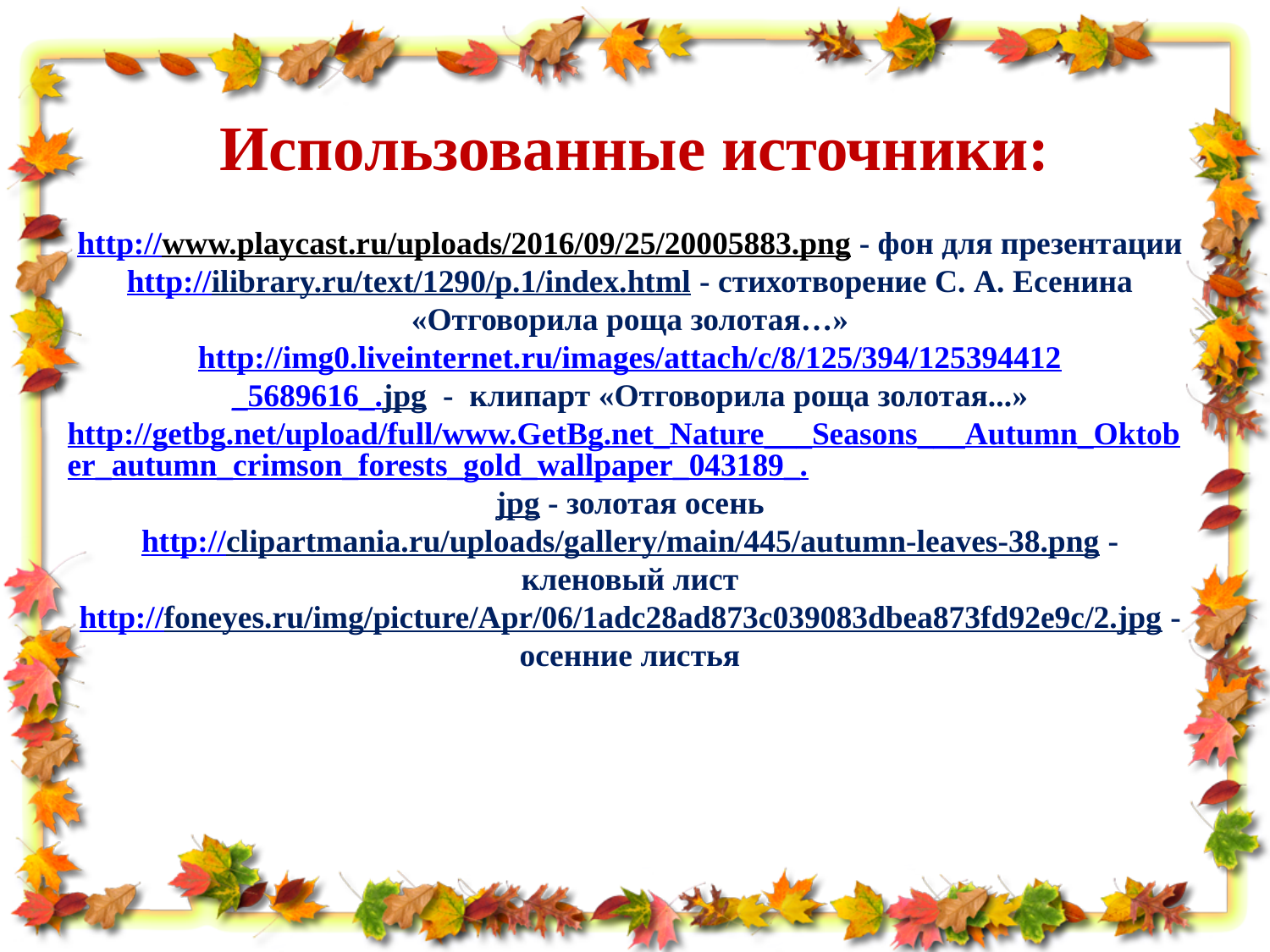

# Использованные источники:
http://www.playcast.ru/uploads/2016/09/25/20005883.png - фон для презентации
http://ilibrary.ru/text/1290/p.1/index.html - стихотворение С. А. Есенина «Отговорила роща золотая…»
http://img0.liveinternet.ru/images/attach/c/8/125/394/125394412
_5689616_.jpg  -  клипарт «Отговорила роща золотая...»
http://getbg.net/upload/full/www.GetBg.net_Nature___Seasons___Autumn_Oktober_autumn_crimson_forests_gold_wallpaper_043189_.jpg - золотая осень
http://clipartmania.ru/uploads/gallery/main/445/autumn-leaves-38.png - кленовый лист
http://foneyes.ru/img/picture/Apr/06/1adc28ad873c039083dbea873fd92e9c/2.jpg - осенние листья